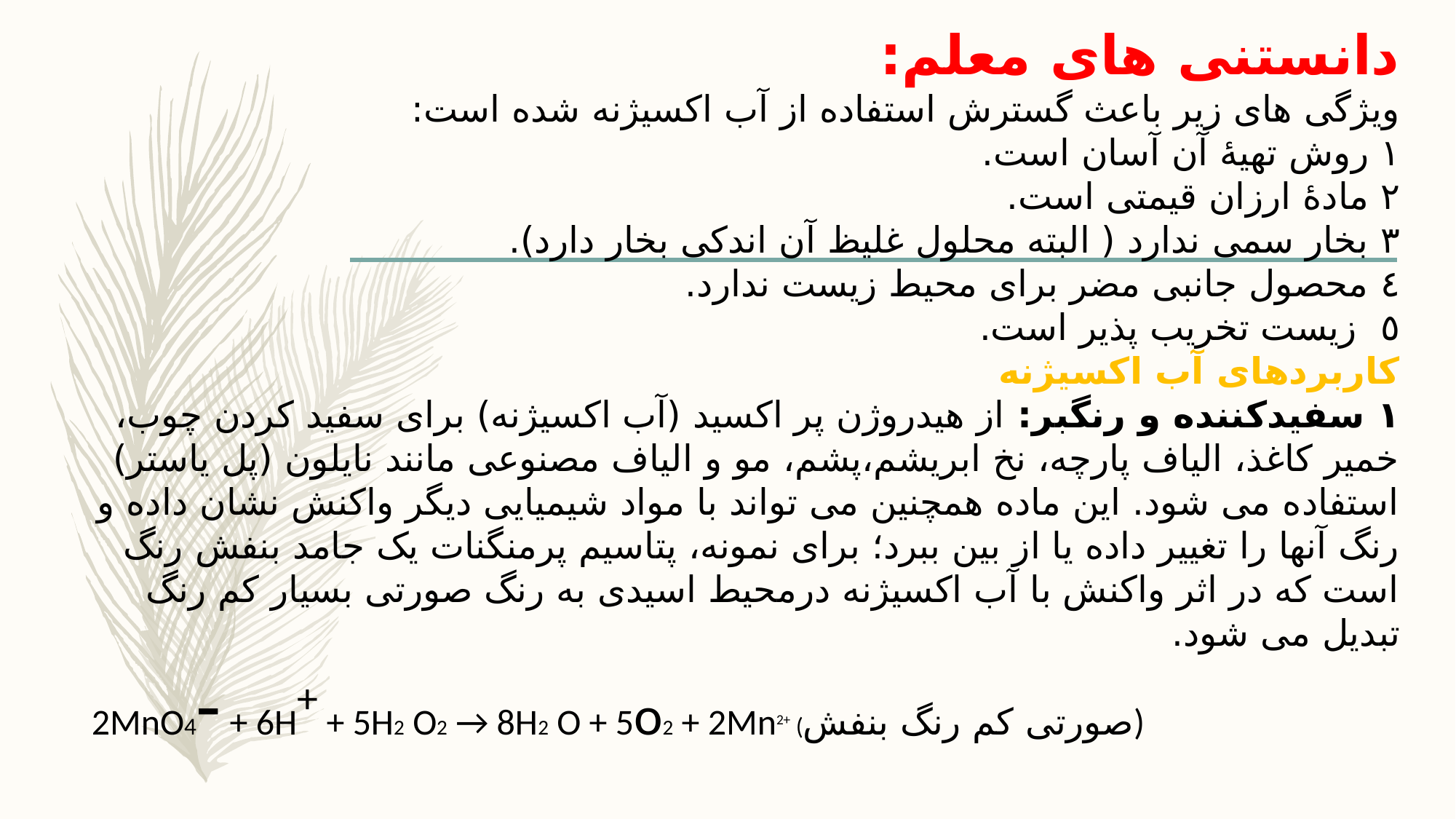

دانستنی های معلم:
ویژگی های زیر باعث گسترش استفاده از آب اکسیژنه شده است:
١ روش تهیهٔ آن آسان است.
٢ مادهٔ ارزان قیمتی است.
٣ بخار سمی ندارد ( البته محلول غلیظ آن اندکی بخار دارد).
٤ محصول جانبی مضر برای محیط زیست ندارد.
٥  زیست تخریب پذیر است.
کاربردهای آب اکسیژنه
١ سفیدکننده و رنگبر: از هیدروژن پر اکسید (آب اکسیژنه) برای سفید کردن چوب، خمیر کاغذ، الیاف پارچه، نخ ابریشم،پشم، مو و الیاف مصنوعی مانند نایلون (پل یاستر) استفاده می شود. این ماده همچنین می تواند با مواد شیمیایی دیگر واکنش نشان داده و رنگ آنها را تغییر داده یا از بین ببرد؛ برای نمونه، پتاسیم پرمنگنات یک جامد بنفش رنگ است که در اثر واکنش با آب اکسیژنه درمحیط اسیدی به رنگ صورتی بسیار کم رنگ تبدیل می شود.
2MnO4- + 6H+ + 5H2 O2 → 8H2 O + 5o2 + 2Mn2+ (صورتی کم رنگ بنفش)